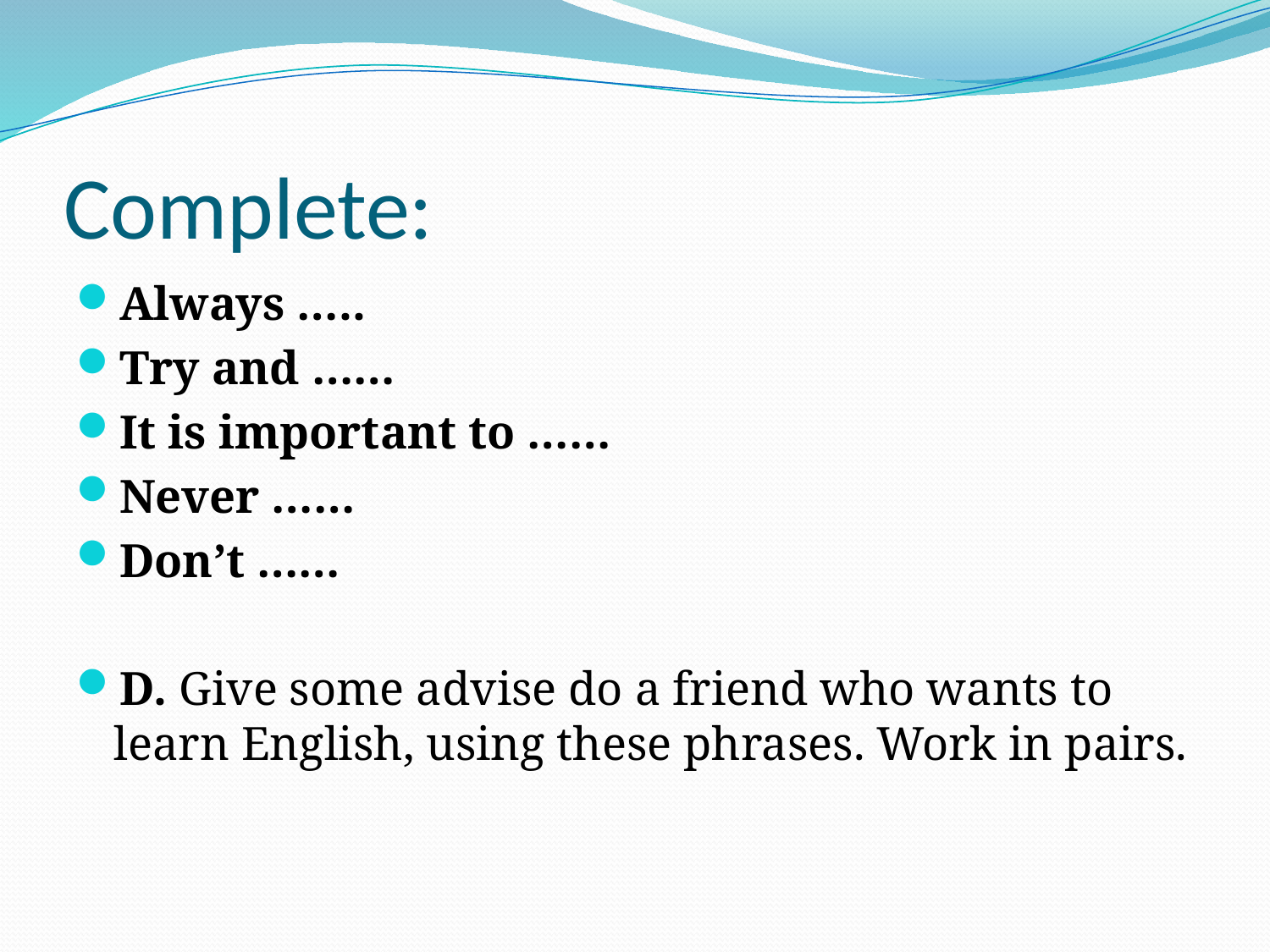

# Complete:
Always …..
Try and ……
It is important to ……
Never ……
Don’t ……

D. Give some advise do a friend who wants to learn English, using these phrases. Work in pairs.